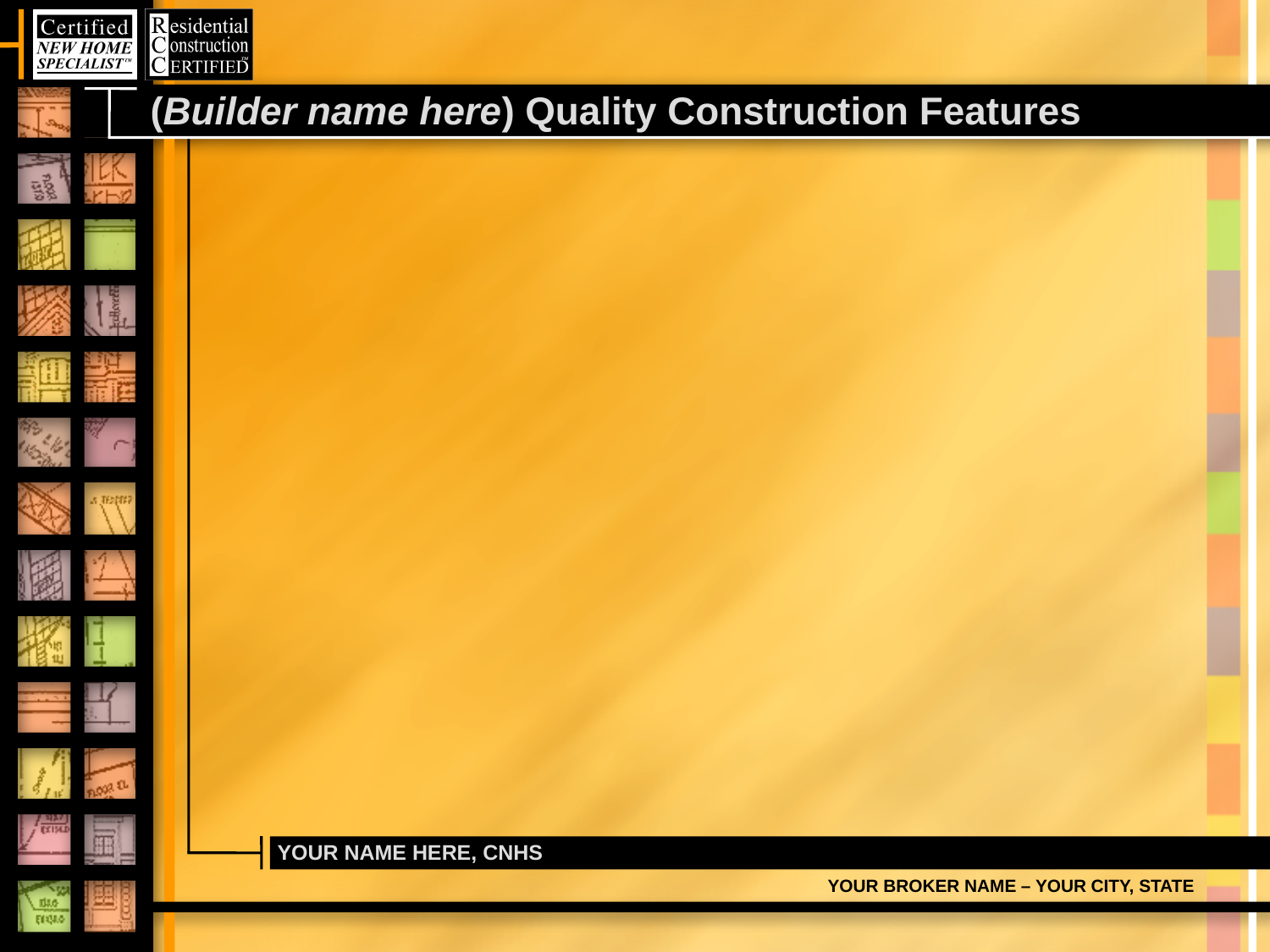

# (Builder name here) Quality Construction Features

YOUR NAME HERE, CNHS